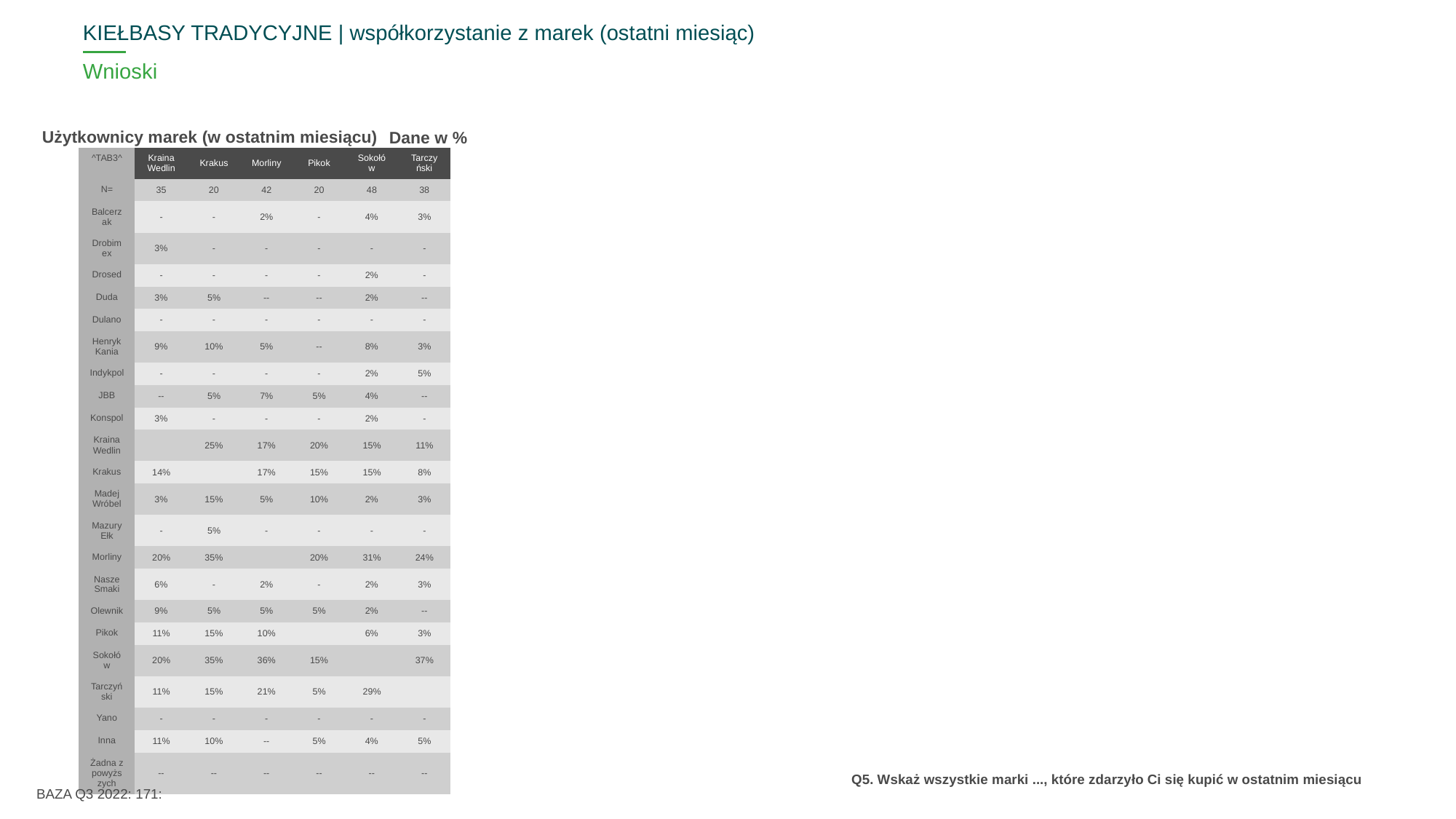

KIEŁBASY TRADYCYJNE | współkorzystanie z marek (ostatni miesiąc)
# Wnioski
Użytkownicy marek (w ostatnim miesiącu)
Dane w %
| ^TAB3^ | Kraina Wedlin | Krakus | Morliny | Pikok | Sokołów | Tarczyński |
| --- | --- | --- | --- | --- | --- | --- |
| N= | 35 | 20 | 42 | 20 | 48 | 38 |
| Balcerzak | - | - | 2% | - | 4% | 3% |
| Drobimex | 3% | - | - | - | - | - |
| Drosed | - | - | - | - | 2% | - |
| Duda | 3% | 5% | -- | -- | 2% | -- |
| Dulano | - | - | - | - | - | - |
| Henryk Kania | 9% | 10% | 5% | -- | 8% | 3% |
| Indykpol | - | - | - | - | 2% | 5% |
| JBB | -- | 5% | 7% | 5% | 4% | -- |
| Konspol | 3% | - | - | - | 2% | - |
| Kraina Wedlin |  | 25% | 17% | 20% | 15% | 11% |
| Krakus | 14% |  | 17% | 15% | 15% | 8% |
| Madej Wróbel | 3% | 15% | 5% | 10% | 2% | 3% |
| Mazury Ełk | - | 5% | - | - | - | - |
| Morliny | 20% | 35% |  | 20% | 31% | 24% |
| Nasze Smaki | 6% | - | 2% | - | 2% | 3% |
| Olewnik | 9% | 5% | 5% | 5% | 2% | -- |
| Pikok | 11% | 15% | 10% |  | 6% | 3% |
| Sokołów | 20% | 35% | 36% | 15% |  | 37% |
| Tarczyński | 11% | 15% | 21% | 5% | 29% |  |
| Yano | - | - | - | - | - | - |
| Inna | 11% | 10% | -- | 5% | 4% | 5% |
| Żadna z powyższych | -- | -- | -- | -- | -- | -- |

BAZA Q3 2022: 171:
Q5. Wskaż wszystkie marki ..., które zdarzyło Ci się kupić w ostatnim miesiącu